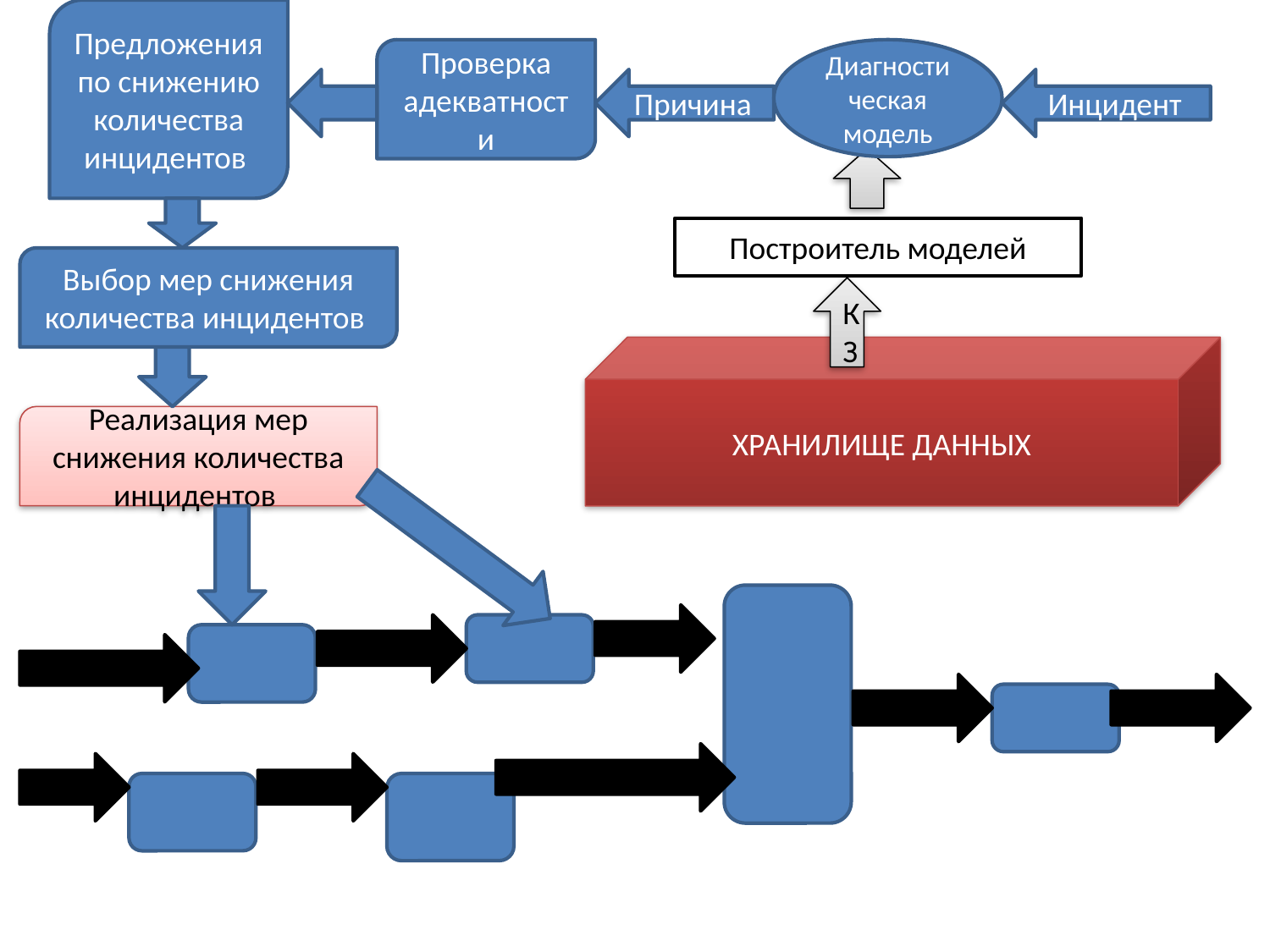

Предложенияпо снижению количества инцидентов
#
Проверка адекватности
Диагностическая модель

Причина
Инцидент

Построитель моделей

Выбор мер снижения количества инцидентов
КЗ
ХРАНИЛИЩЕ ДАННЫХ

Реализация мер снижения количества инцидентов